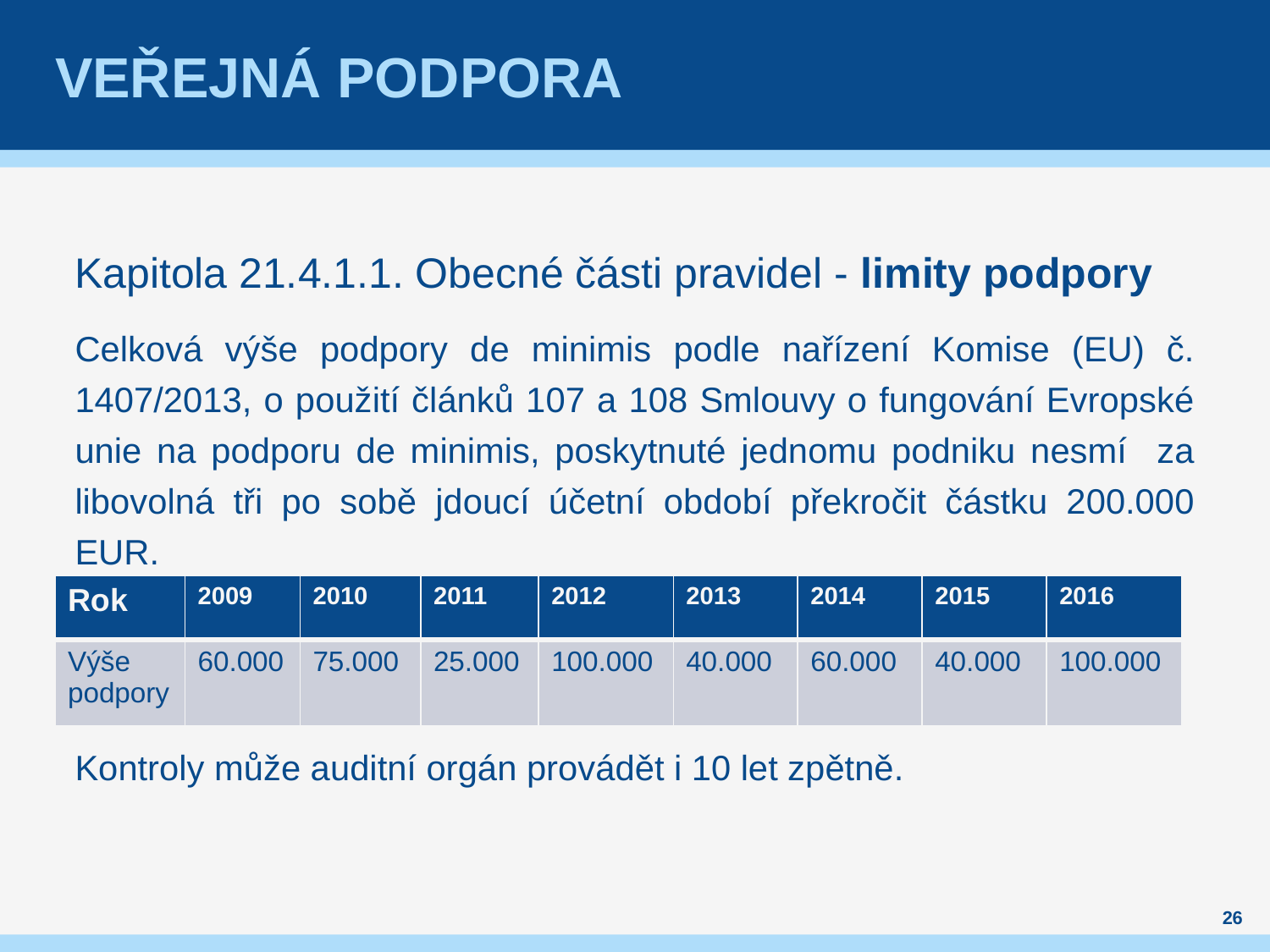

# Veřejná podpora
Kapitola 21.4.1.1. Obecné části pravidel - limity podpory
Celková výše podpory de minimis podle nařízení Komise (EU) č. 1407/2013, o použití článků 107 a 108 Smlouvy o fungování Evropské unie na podporu de minimis, poskytnuté jednomu podniku nesmí  za libovolná tři po sobě jdoucí účetní období překročit částku 200.000 EUR.

Kontroly může auditní orgán provádět i 10 let zpětně.

| Rok | 2009 | 2010 | 2011 | 2012 | 2013 | 2014 | 2015 | 2016 |
| --- | --- | --- | --- | --- | --- | --- | --- | --- |
| Výše podpory | 60.000 | 75.000 | 25.000 | 100.000 | 40.000 | 60.000 | 40.000 | 100.000 |
26